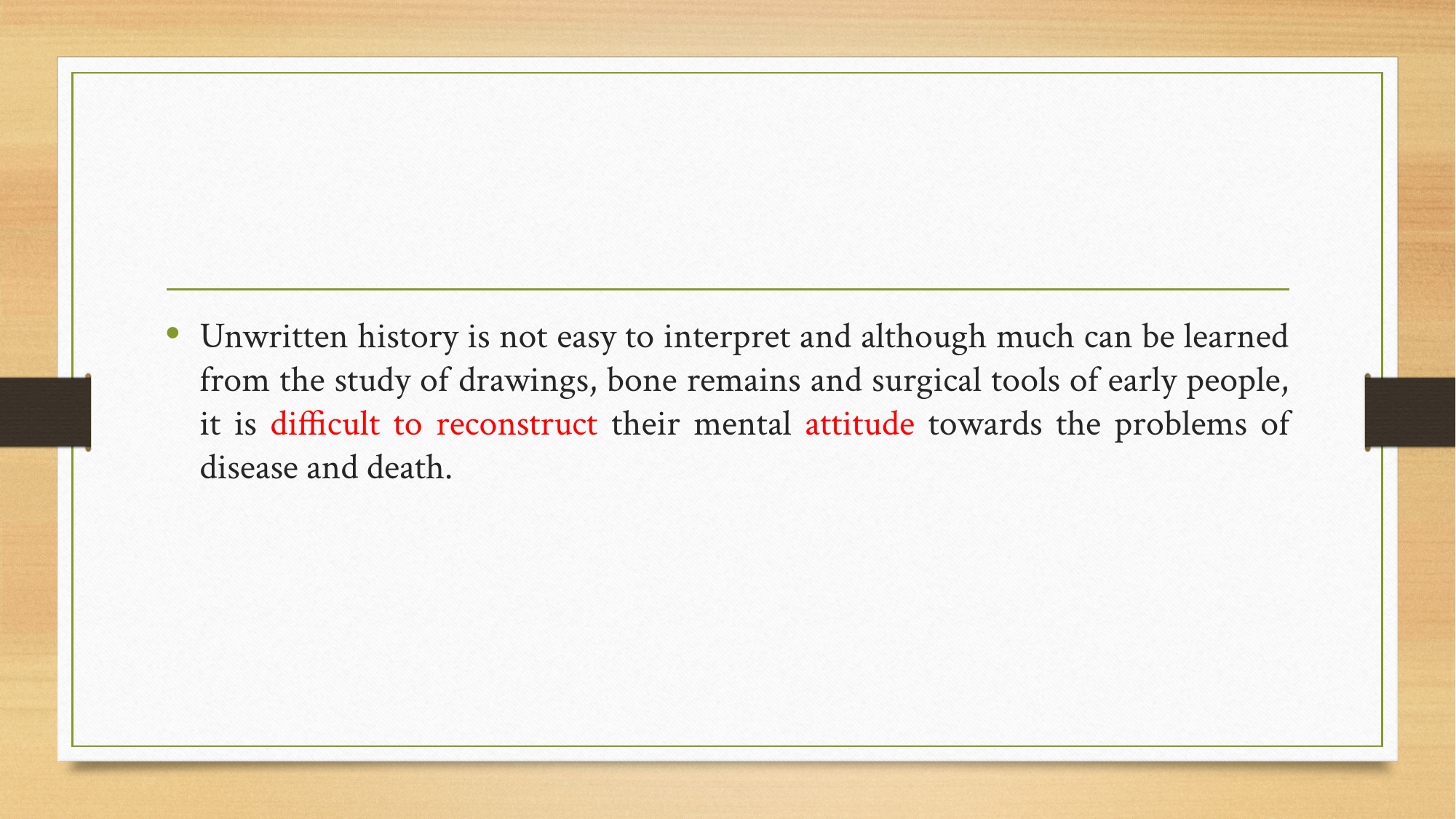

Unwritten history is not easy to interpret and although much can be learned from the study of drawings, bone remains and surgical tools of early people, it is difficult to reconstruct their mental attitude towards the problems of disease and death.